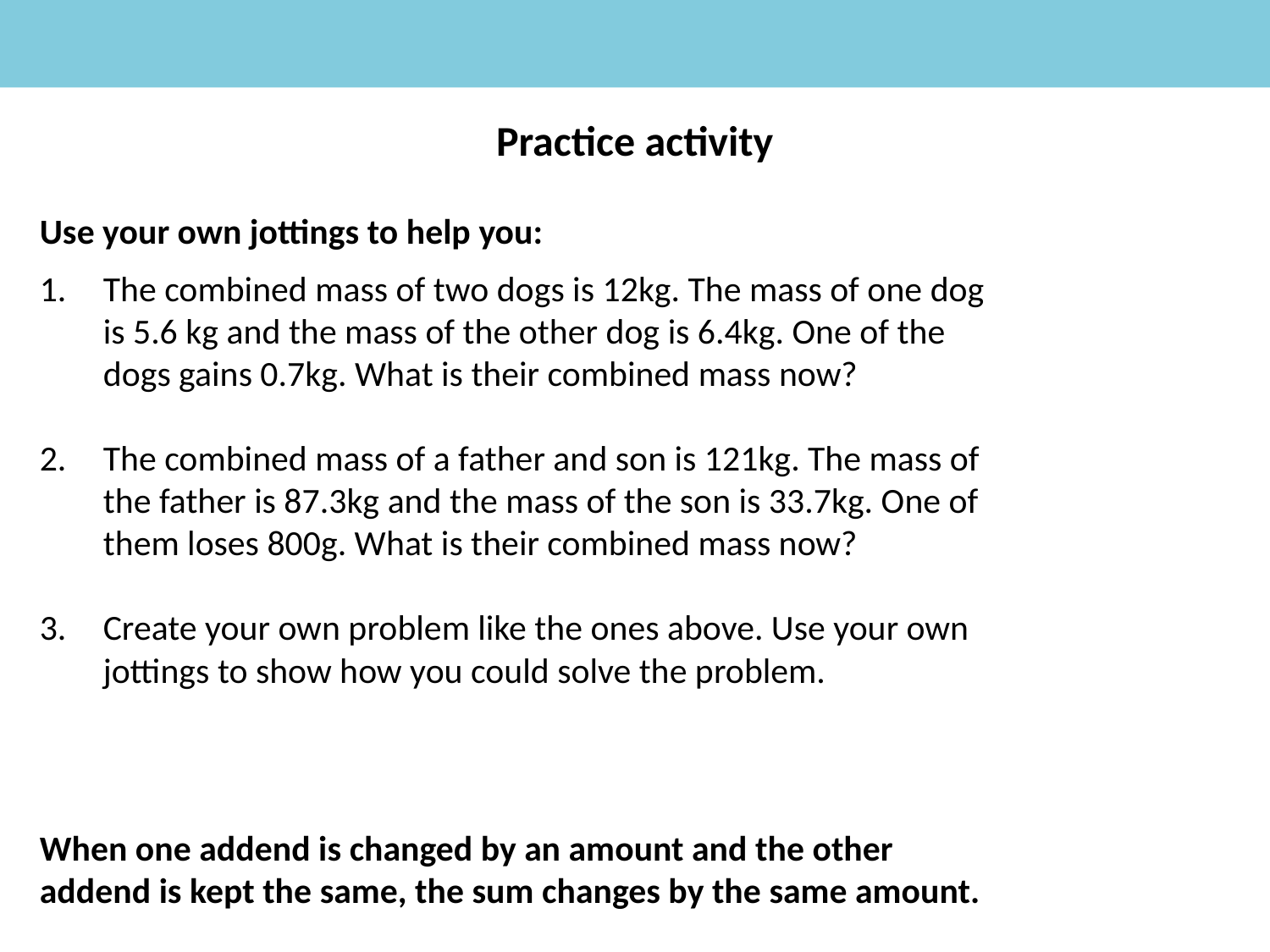

Practice activity
Use your own jottings to help you:
The combined mass of two dogs is 12kg. The mass of one dog is 5.6 kg and the mass of the other dog is 6.4kg. One of the dogs gains 0.7kg. What is their combined mass now?

The combined mass of a father and son is 121kg. The mass of the father is 87.3kg and the mass of the son is 33.7kg. One of them loses 800g. What is their combined mass now?

Create your own problem like the ones above. Use your own jottings to show how you could solve the problem.

When one addend is changed by an amount and the other addend is kept the same, the sum changes by the same amount.